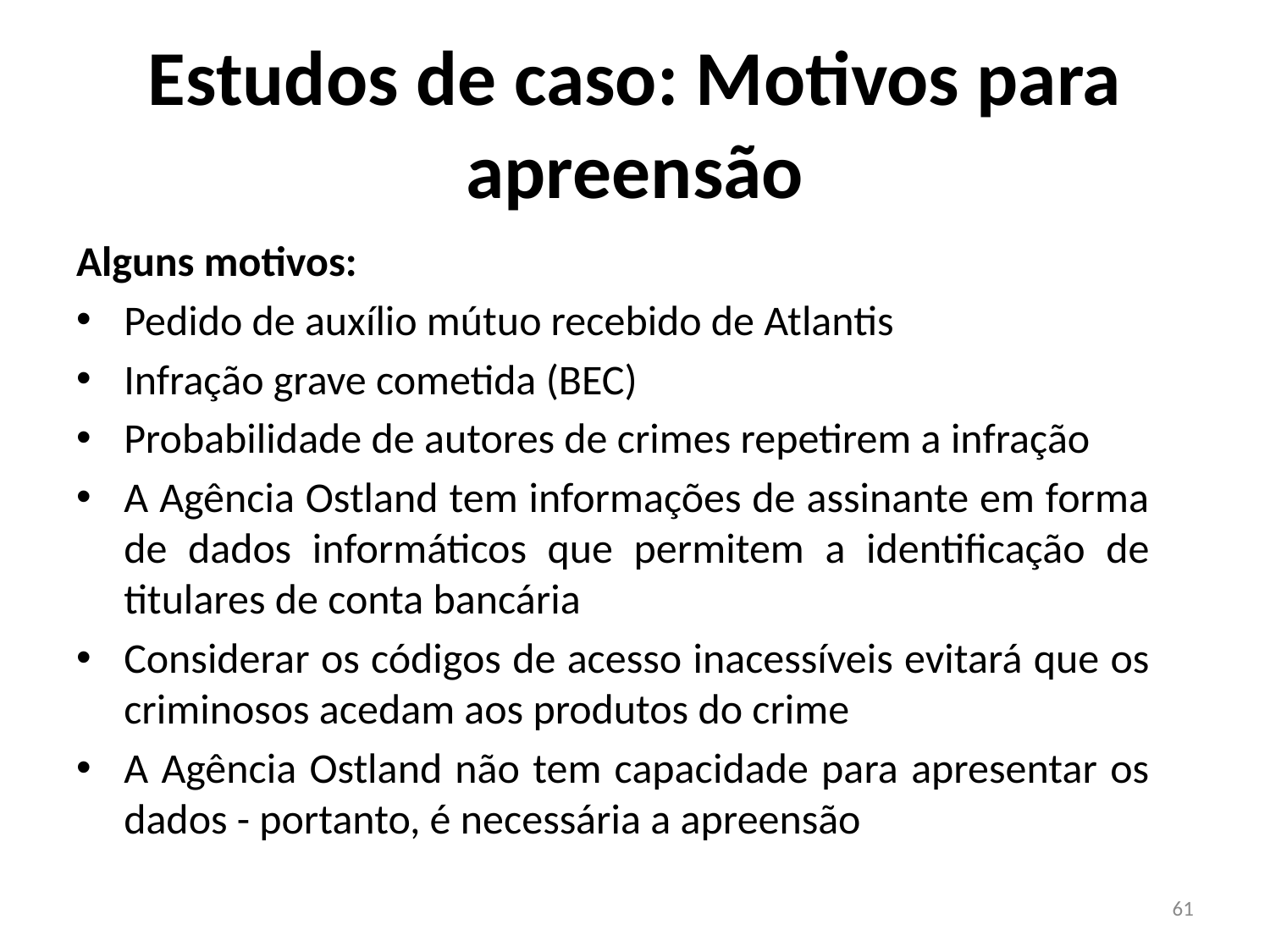

# Estudos de caso: Motivos para apreensão
Alguns motivos:
Pedido de auxílio mútuo recebido de Atlantis
Infração grave cometida (BEC)
Probabilidade de autores de crimes repetirem a infração
A Agência Ostland tem informações de assinante em forma de dados informáticos que permitem a identificação de titulares de conta bancária
Considerar os códigos de acesso inacessíveis evitará que os criminosos acedam aos produtos do crime
A Agência Ostland não tem capacidade para apresentar os dados - portanto, é necessária a apreensão
61